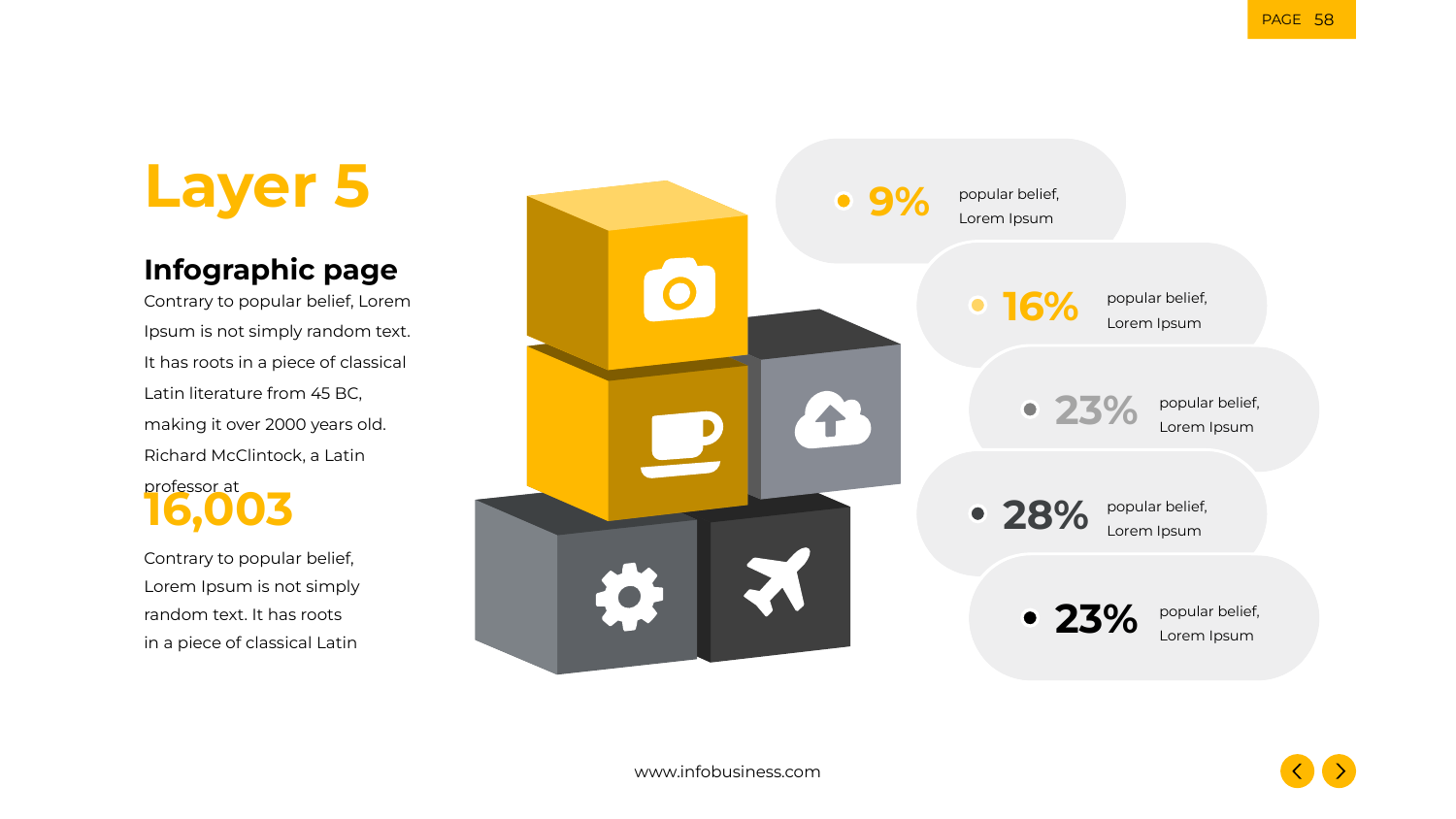

58

9%
popular belief, Lorem Ipsum

16%
popular belief, Lorem Ipsum

23%
popular belief, Lorem Ipsum

28%
popular belief, Lorem Ipsum

23%
popular belief, Lorem Ipsum

Layer 5
Infographic page
Contrary to popular belief, Lorem Ipsum is not simply random text. It has roots in a piece of classical Latin literature from 45 BC, making it over 2000 years old. Richard McClintock, a Latin professor at
16,003
Contrary to popular belief, Lorem Ipsum is not simply random text. It has roots in a piece of classical Latin
www.infobusiness.com